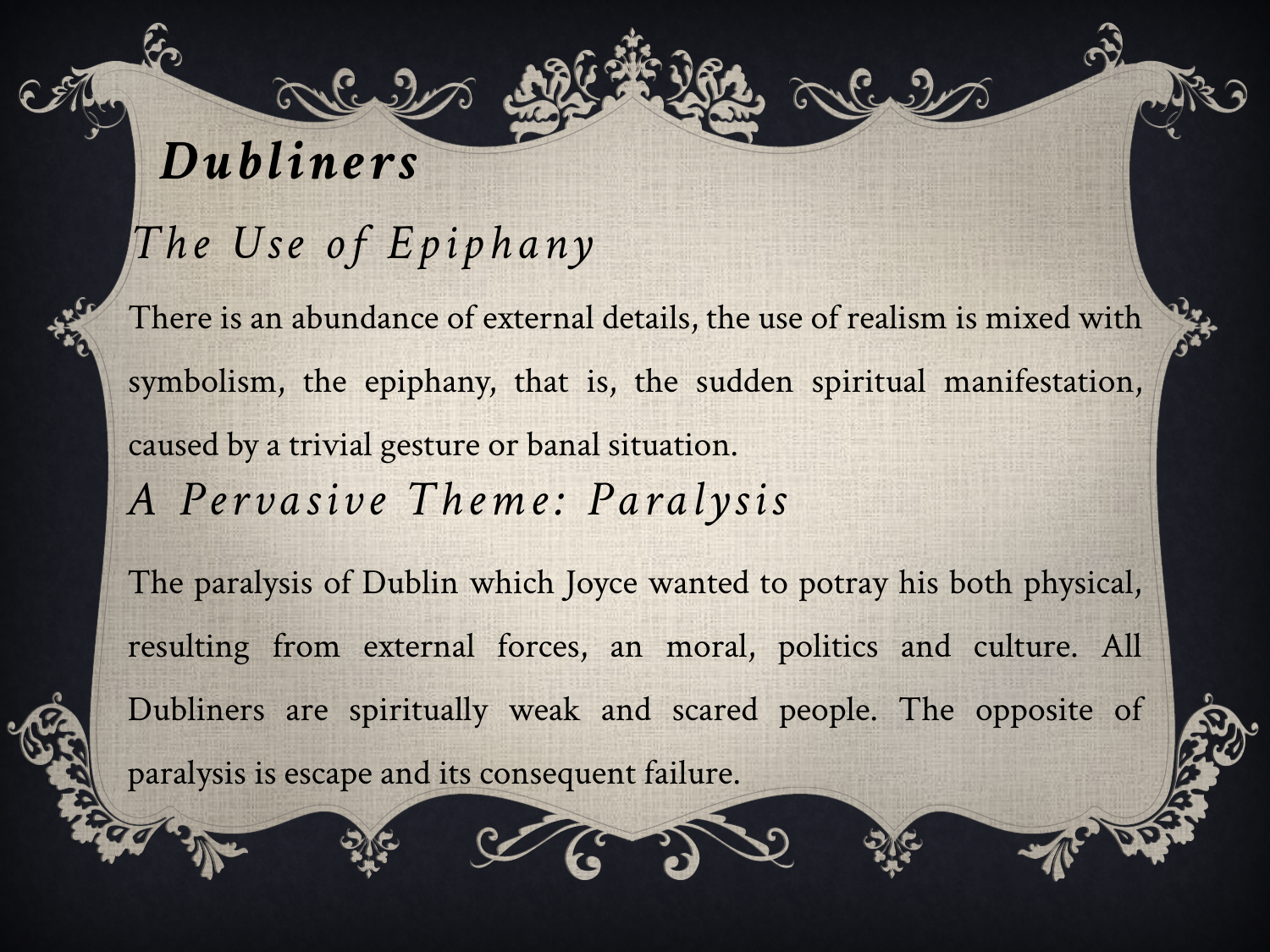

Dubliners
The Use of Epiphany
There is an abundance of external details, the use of realism is mixed with symbolism, the epiphany, that is, the sudden spiritual manifestation, caused by a trivial gesture or banal situation.
A Pervasive Theme: Paralysis
The paralysis of Dublin which Joyce wanted to potray his both physical, resulting from external forces, an moral, politics and culture. All Dubliners are spiritually weak and scared people. The opposite of paralysis is escape and its consequent failure.